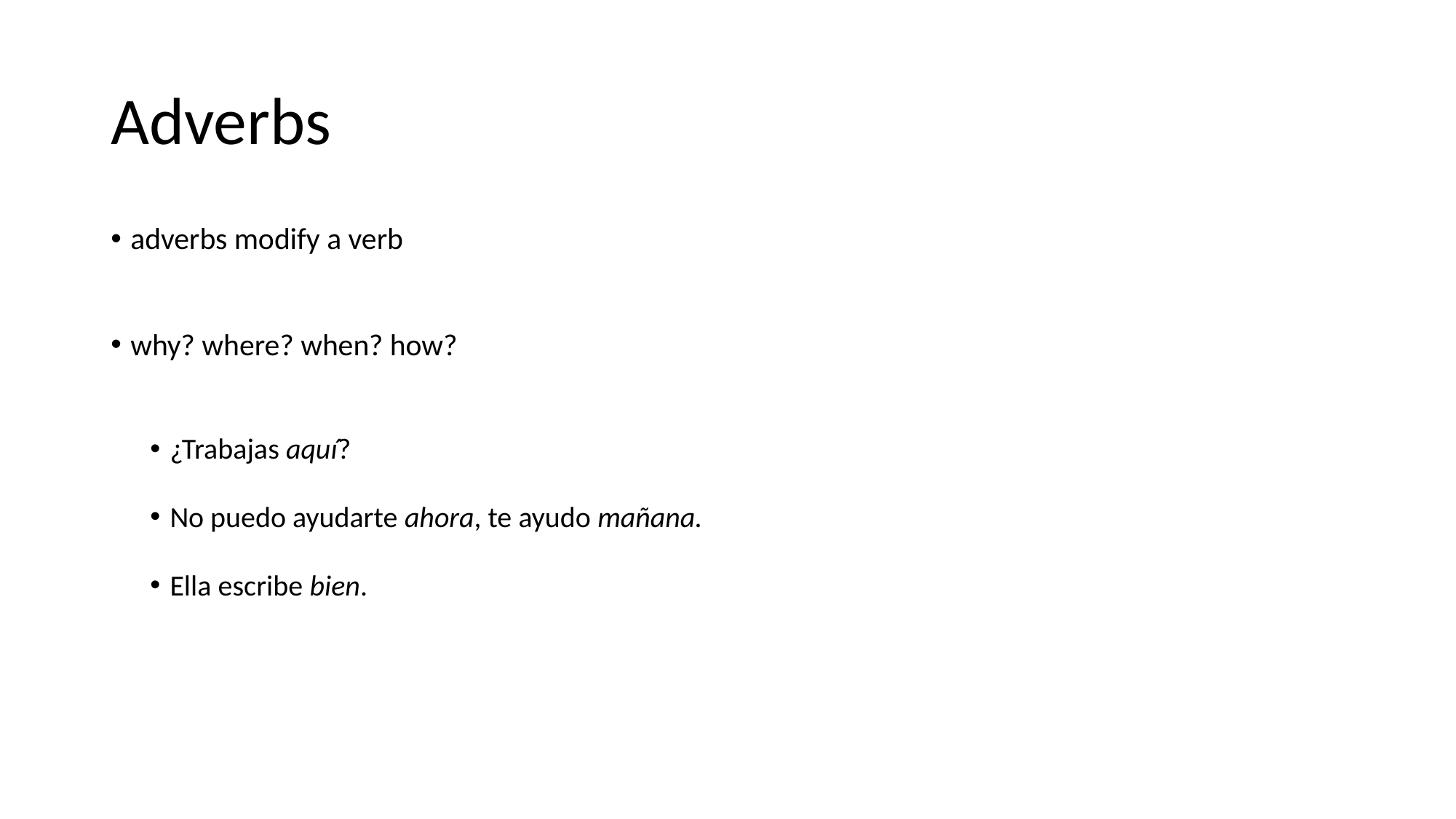

# Adverbs
adverbs modify a verb

why? where? when? how?

¿Trabajas aquí?

No puedo ayudarte ahora, te ayudo mañana.

Ella escribe bien.